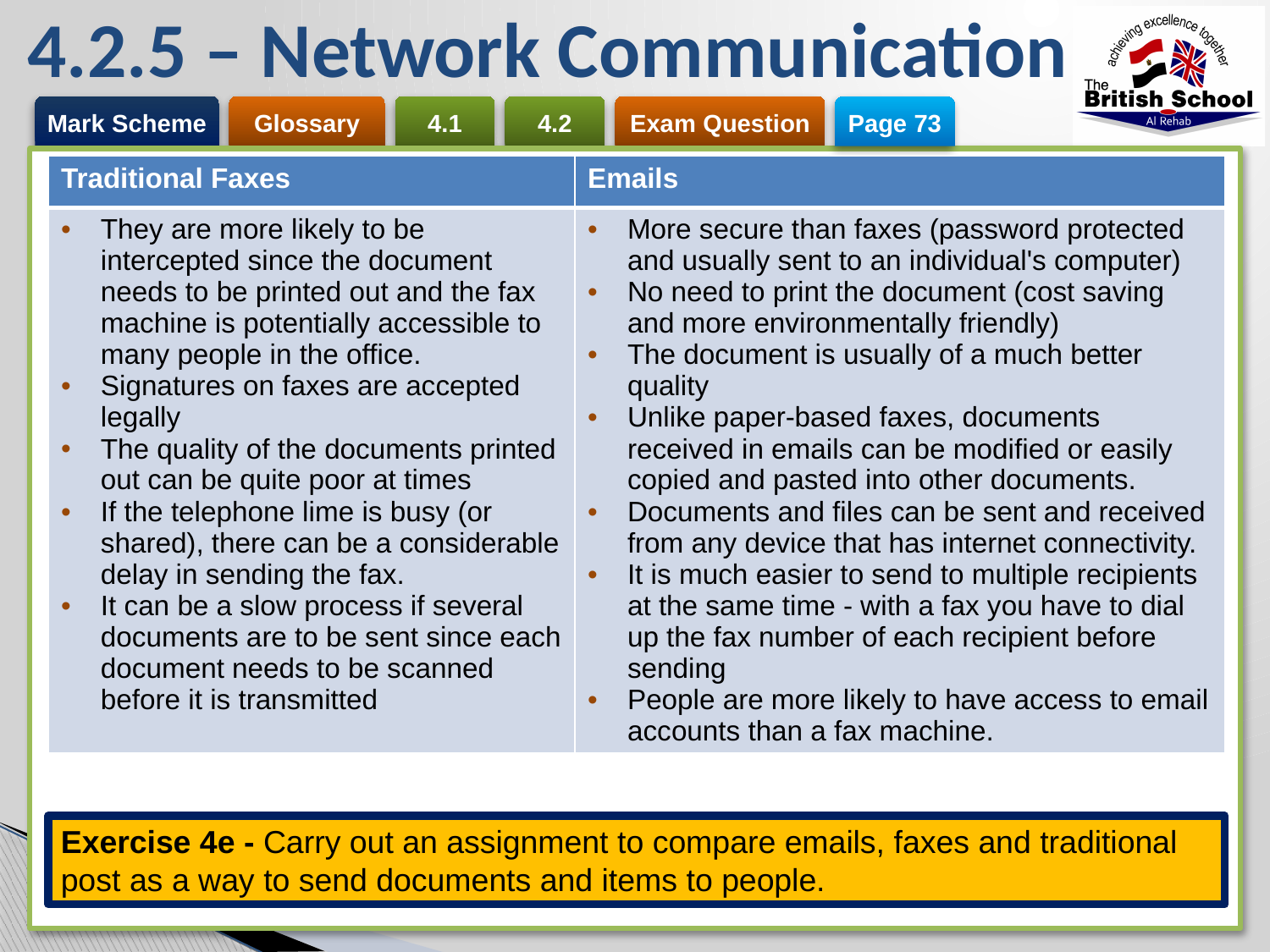

# 4.2.5 – Network Communication
Page 73
| Traditional Faxes | Emails |
| --- | --- |
| They are more likely to be intercepted since the document needs to be printed out and the fax machine is potentially accessible to many people in the office. Signatures on faxes are accepted legally The quality of the documents printed out can be quite poor at times If the telephone lime is busy (or shared), there can be a considerable delay in sending the fax. It can be a slow process if several documents are to be sent since each document needs to be scanned before it is transmitted | More secure than faxes (password protected and usually sent to an individual's computer) No need to print the document (cost saving and more environmentally friendly) The document is usually of a much better quality Unlike paper-based faxes, documents received in emails can be modified or easily copied and pasted into other documents. Documents and files can be sent and received from any device that has internet connectivity. It is much easier to send to multiple recipients at the same time - with a fax you have to dial up the fax number of each recipient before sending People are more likely to have access to email accounts than a fax machine. |
Exercise 4e - Carry out an assignment to compare emails, faxes and traditional post as a way to send documents and items to people.